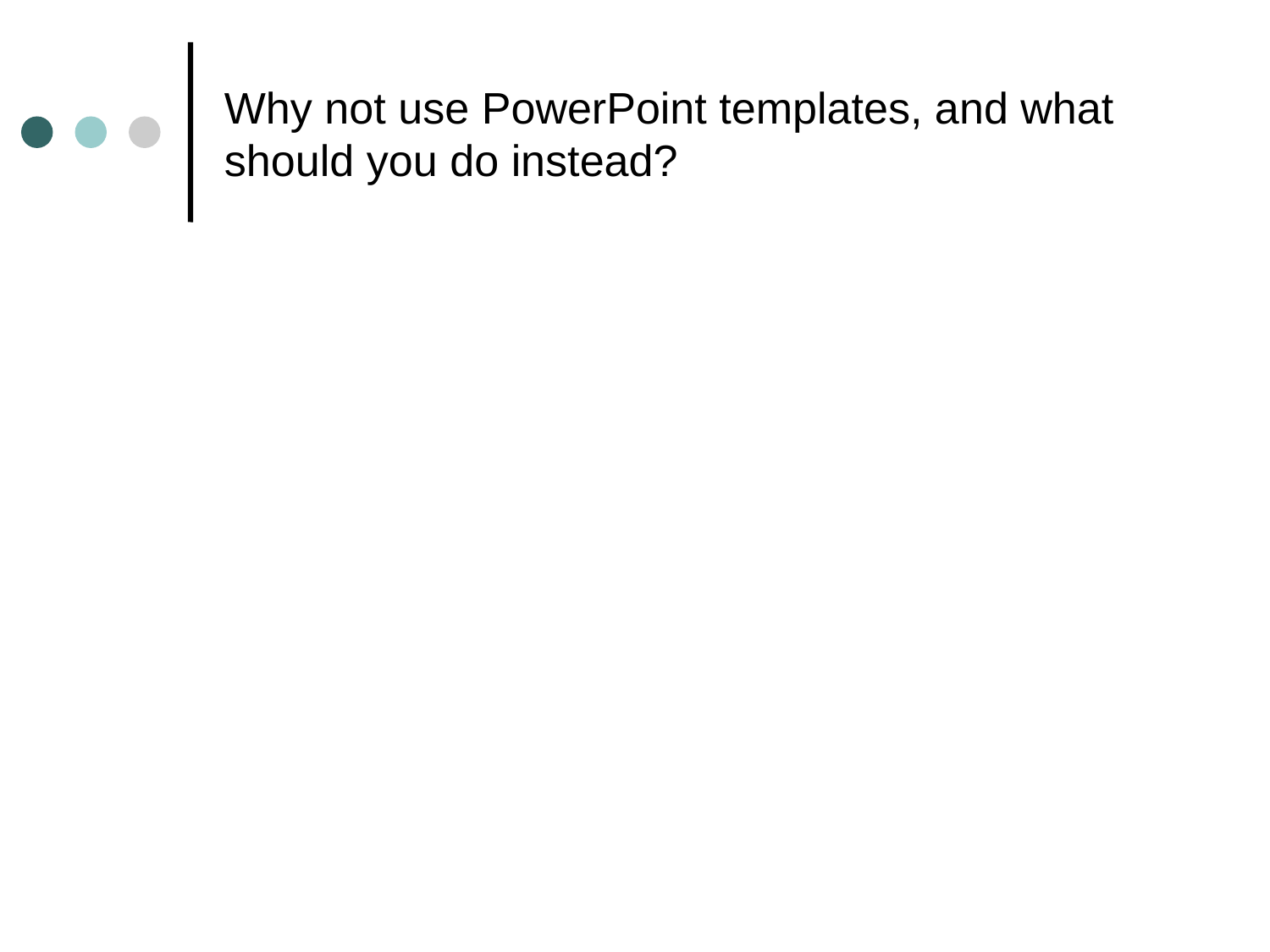

# Why not use PowerPoint templates, and what should you do instead?